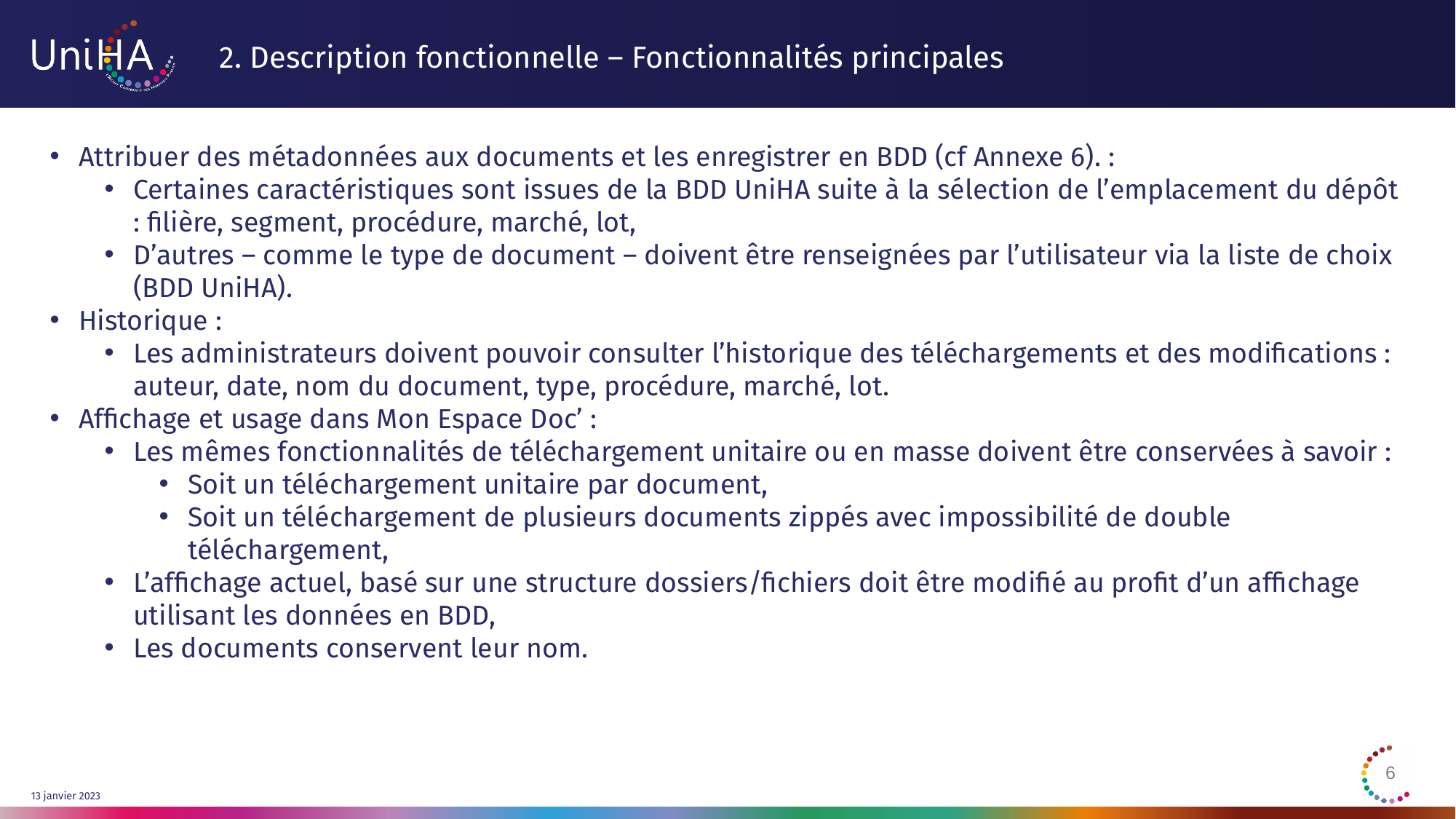

# 2. Description fonctionnelle – Fonctionnalités principales
Attribuer des métadonnées aux documents et les enregistrer en BDD (cf Annexe 6). :
Certaines caractéristiques sont issues de la BDD UniHA suite à la sélection de l’emplacement du dépôt : filière, segment, procédure, marché, lot,
D’autres – comme le type de document – doivent être renseignées par l’utilisateur via la liste de choix (BDD UniHA).
Historique :
Les administrateurs doivent pouvoir consulter l’historique des téléchargements et des modifications : auteur, date, nom du document, type, procédure, marché, lot.
Affichage et usage dans Mon Espace Doc’ :
Les mêmes fonctionnalités de téléchargement unitaire ou en masse doivent être conservées à savoir :
Soit un téléchargement unitaire par document,
Soit un téléchargement de plusieurs documents zippés avec impossibilité de double téléchargement,
L’affichage actuel, basé sur une structure dossiers/fichiers doit être modifié au profit d’un affichage utilisant les données en BDD,
Les documents conservent leur nom.